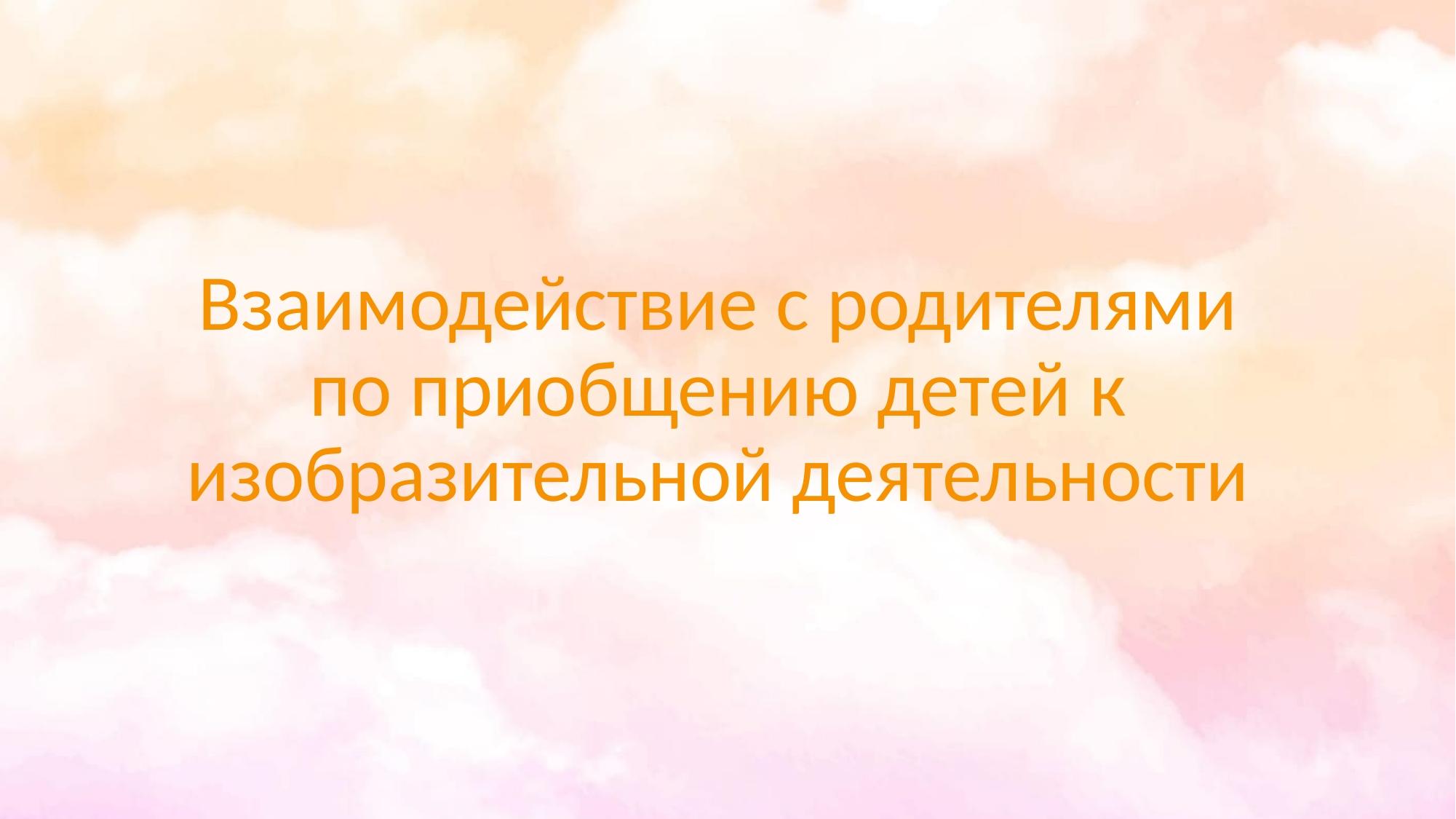

# Взаимодействие с родителями по приобщению детей к изобразительной деятельности